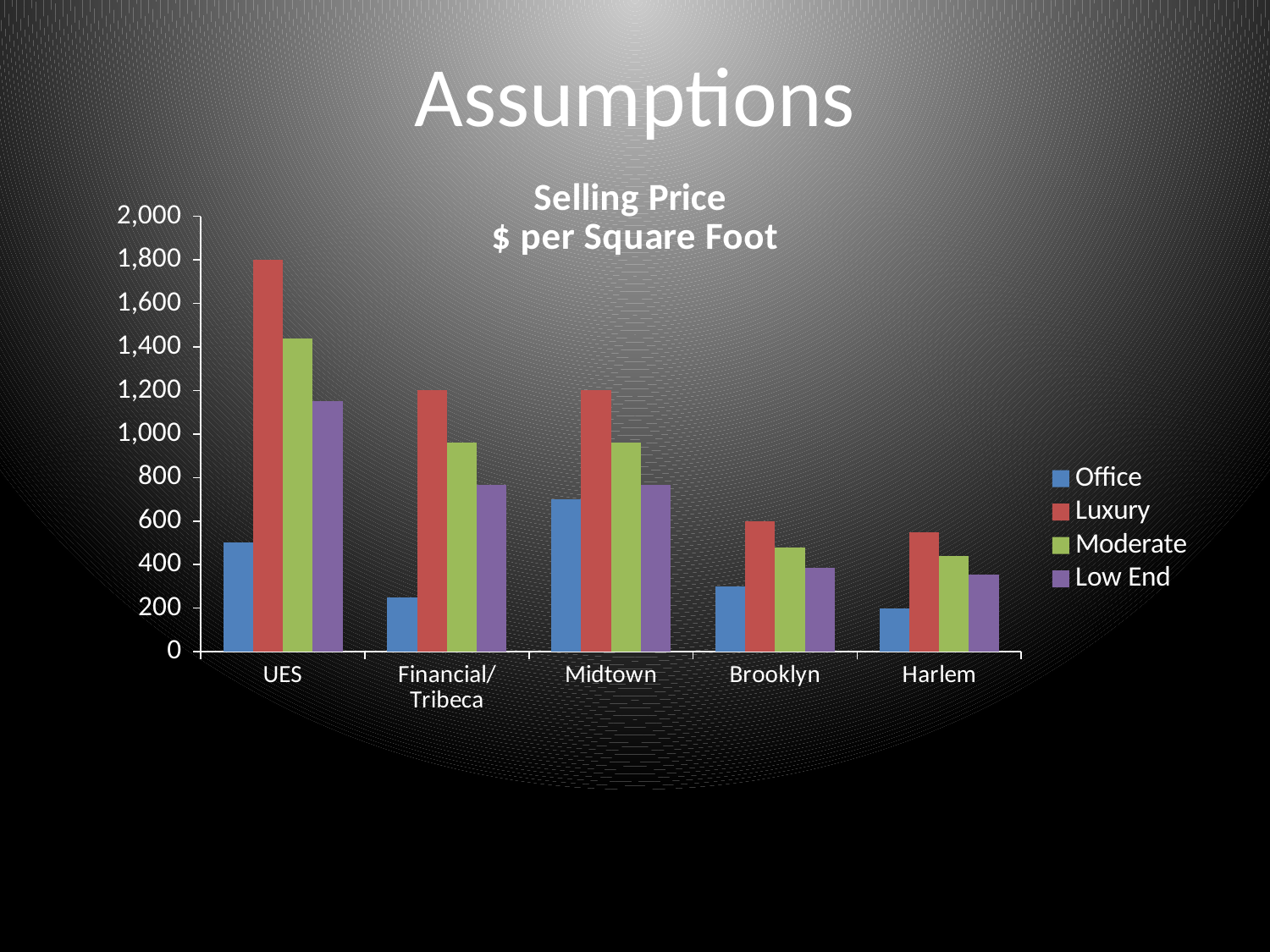

# Assumptions

### Chart: Selling Price
$ per Square Foot

| Category | Office | Luxury | Moderate | Low End |
|---|---|---|---|---|
| UES | 500.0 | 1800.0 | 1440.0 | 1152.0 |
| Financial/
Tribeca | 250.0 | 1200.0 | 960.0 | 768.0 |
| Midtown | 700.0 | 1200.0 | 960.0 | 768.0 |
| Brooklyn | 300.0 | 600.0 | 480.0 | 384.0 |
| Harlem | 200.0 | 550.0 | 440.0 | 352.0 |